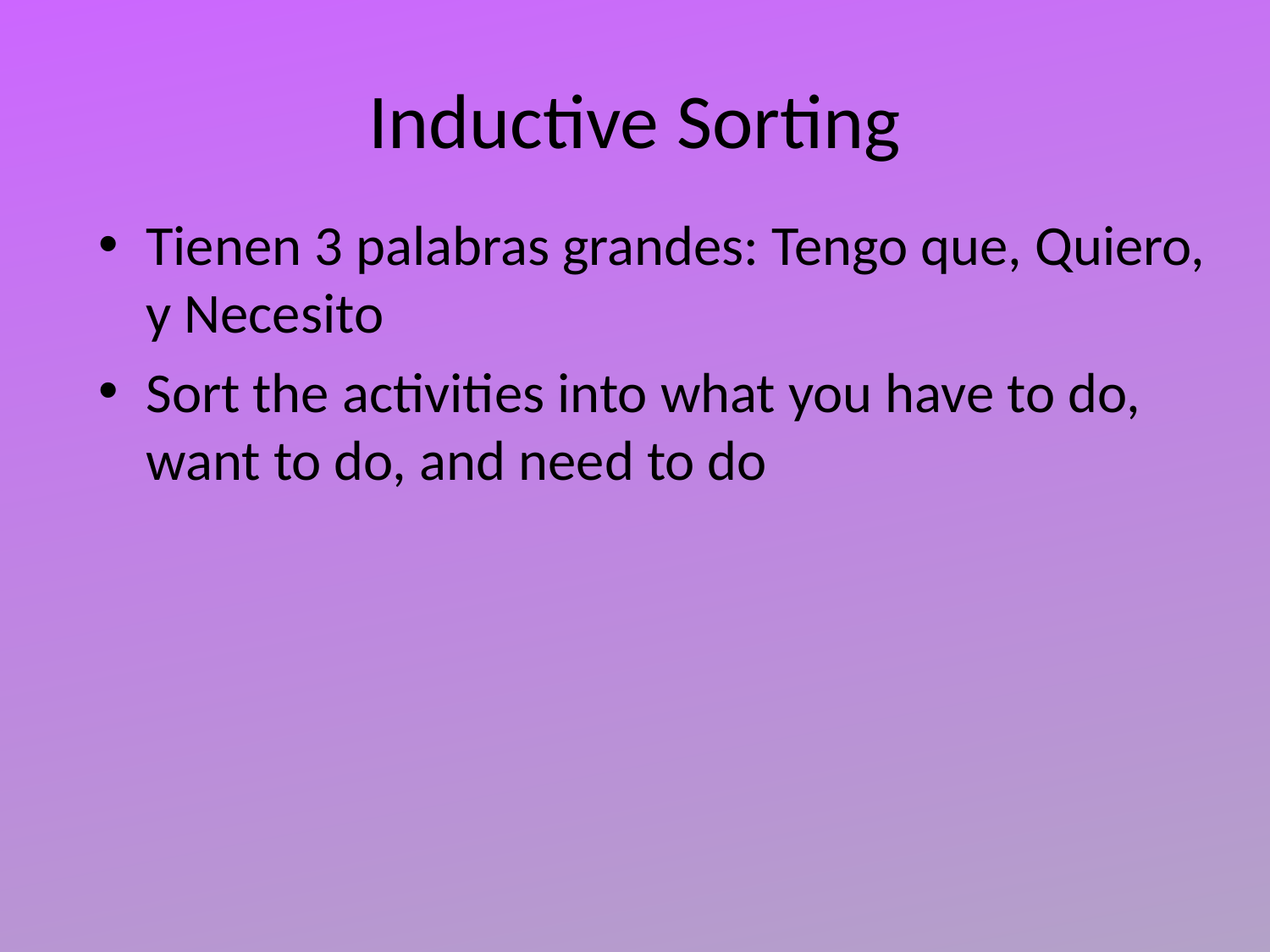

# Inductive Sorting
Tienen 3 palabras grandes: Tengo que, Quiero, y Necesito
Sort the activities into what you have to do, want to do, and need to do